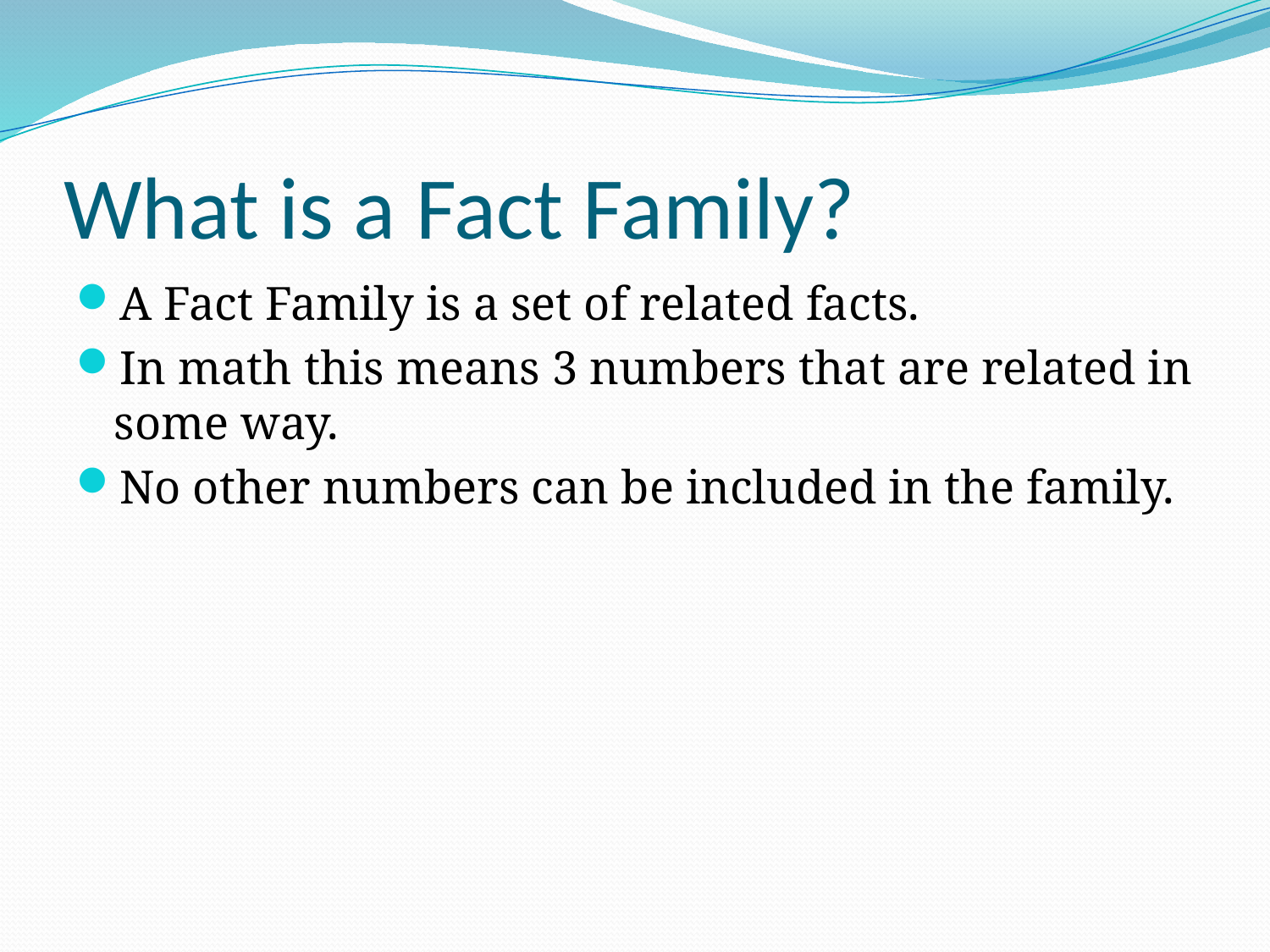

# What is a Fact Family?
A Fact Family is a set of related facts.
In math this means 3 numbers that are related in some way.
No other numbers can be included in the family.